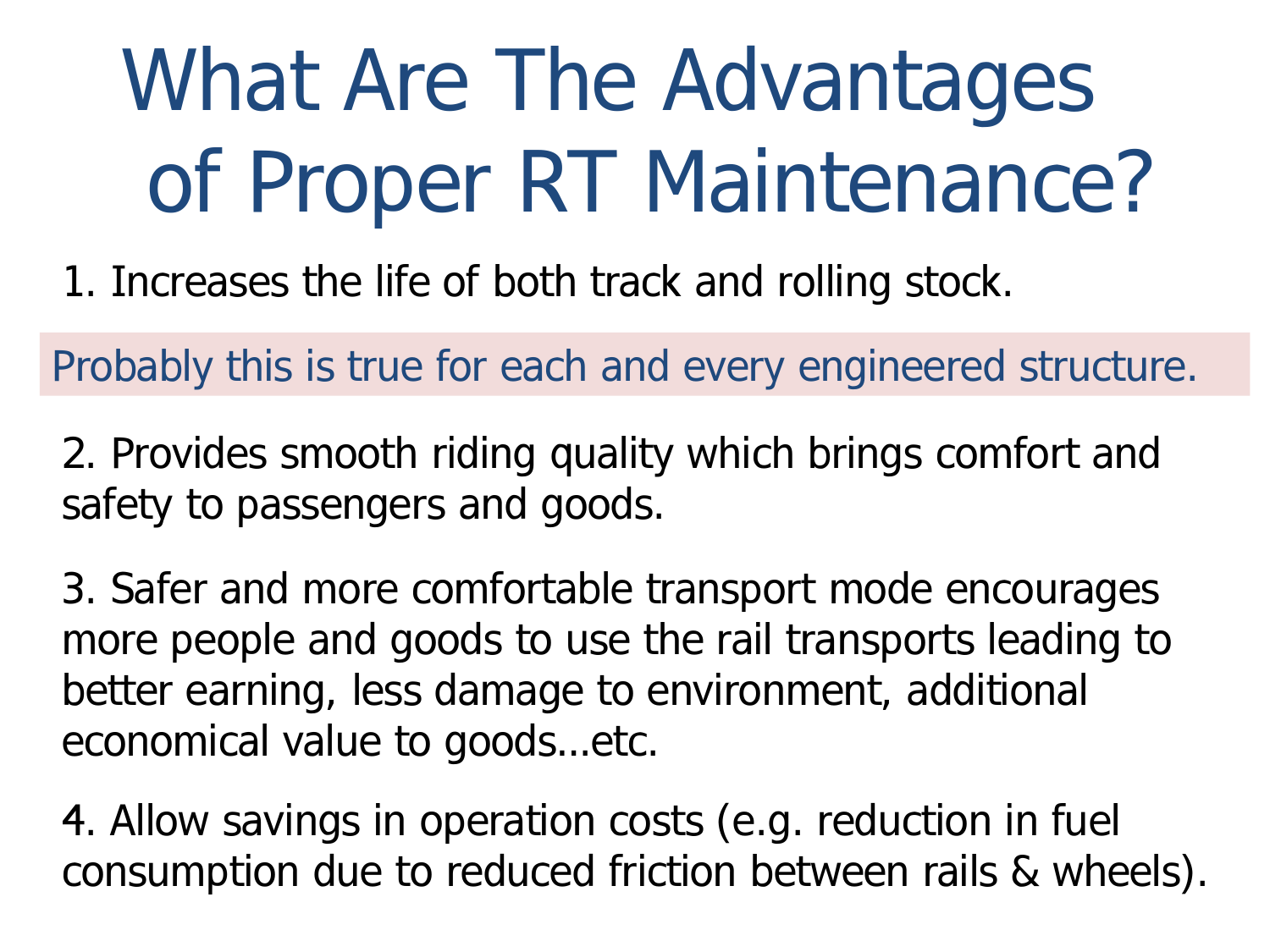

What Are The Advantages
 of Proper RT Maintenance?
1. Increases the life of both track and rolling stock.
Probably this is true for each and every engineered structure.
2. Provides smooth riding quality which brings comfort and safety to passengers and goods.
3. Safer and more comfortable transport mode encourages more people and goods to use the rail transports leading to better earning, less damage to environment, additional economical value to goods…etc.
4. Allow savings in operation costs (e.g. reduction in fuel consumption due to reduced friction between rails & wheels).